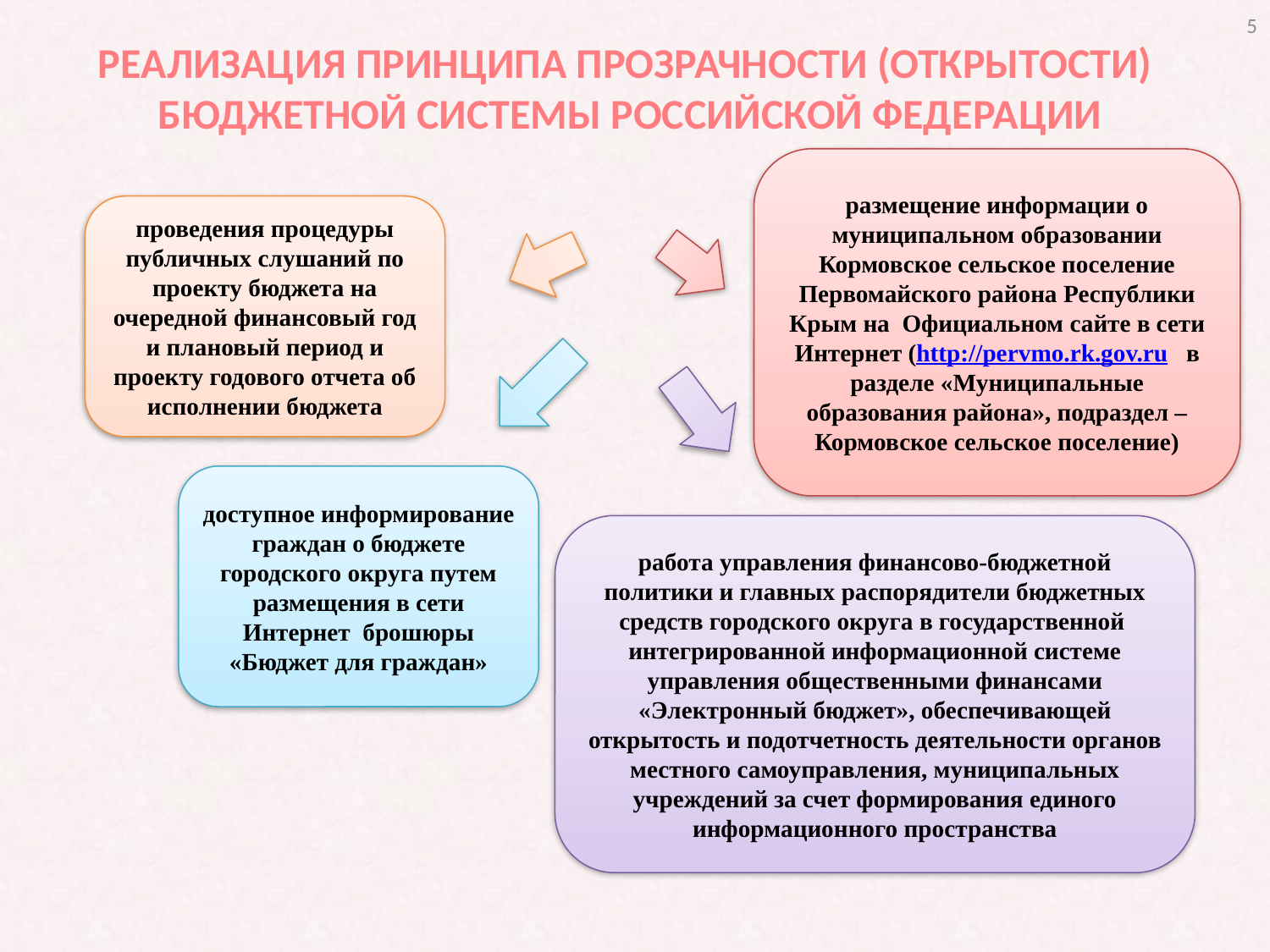

5
РЕАЛИЗАЦИЯ ПРИНЦИПА ПРОЗРАЧНОСТИ (ОТКРЫТОСТИ)
БЮДЖЕТНОЙ СИСТЕМЫ РОССИЙСКОЙ ФЕДЕРАЦИИ
размещение информации о муниципальном образовании Кормовское сельское поселение Первомайского района Республики Крым на  Официальном сайте в сети Интернет (http://pervmo.rk.gov.ru   в разделе «Муниципальные образования района», подраздел – Кормовское сельское поселение)
проведения процедуры публичных слушаний по проекту бюджета на очередной финансовый год и плановый период и проекту годового отчета об исполнении бюджета

доступное информирование граждан о бюджете городского округа путем размещения в сети Интернет  брошюры «Бюджет для граждан»
работа управления финансово-бюджетной политики и главных распорядители бюджетных средств городского округа в государственной  интегрированной информационной системе управления общественными финансами «Электронный бюджет», обеспечивающей открытость и подотчетность деятельности органов местного самоуправления, муниципальных учреждений за счет формирования единого информационного пространства